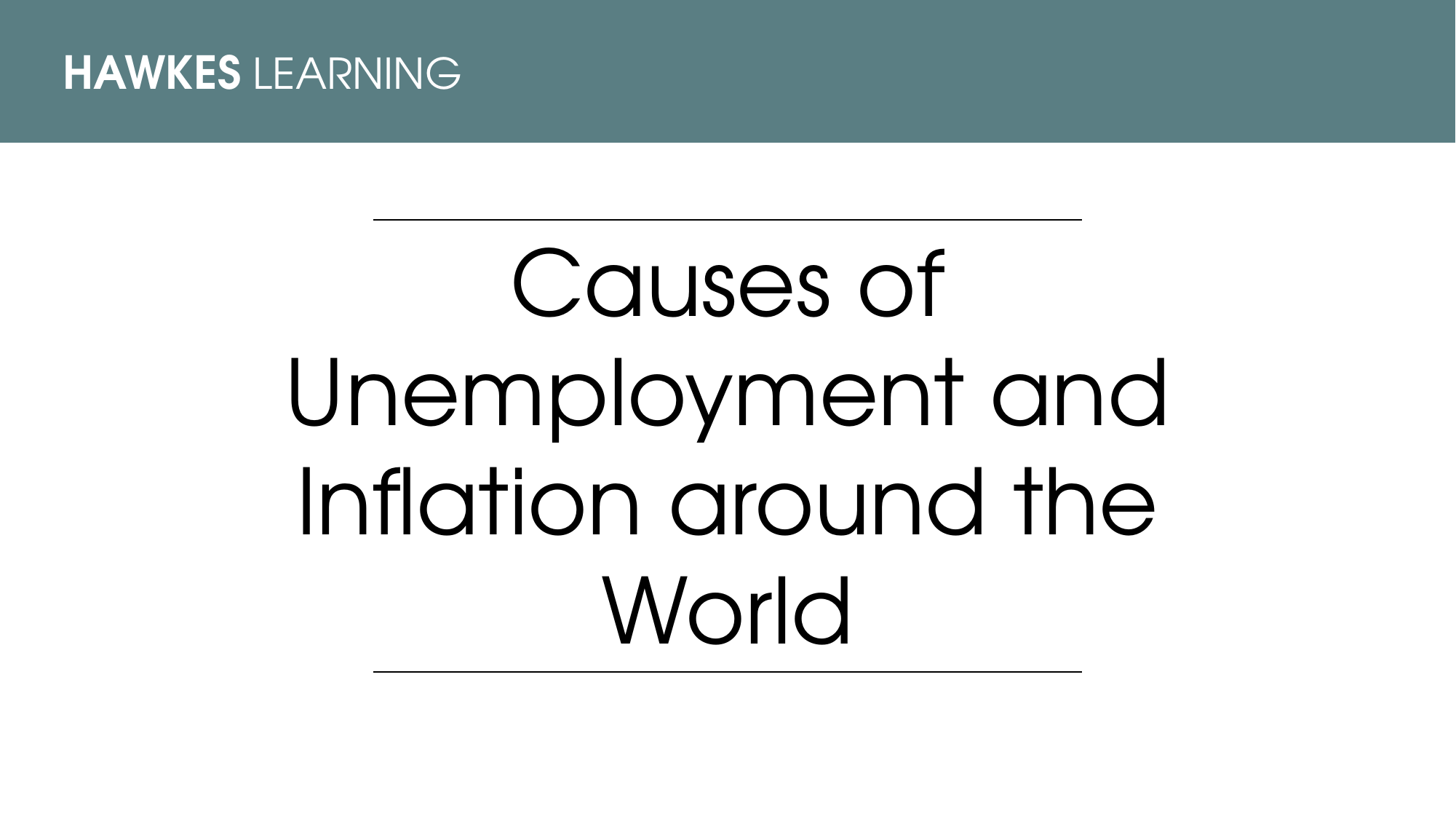

HAWKES LEARNING
Causes of Unemployment and Inflation around the World